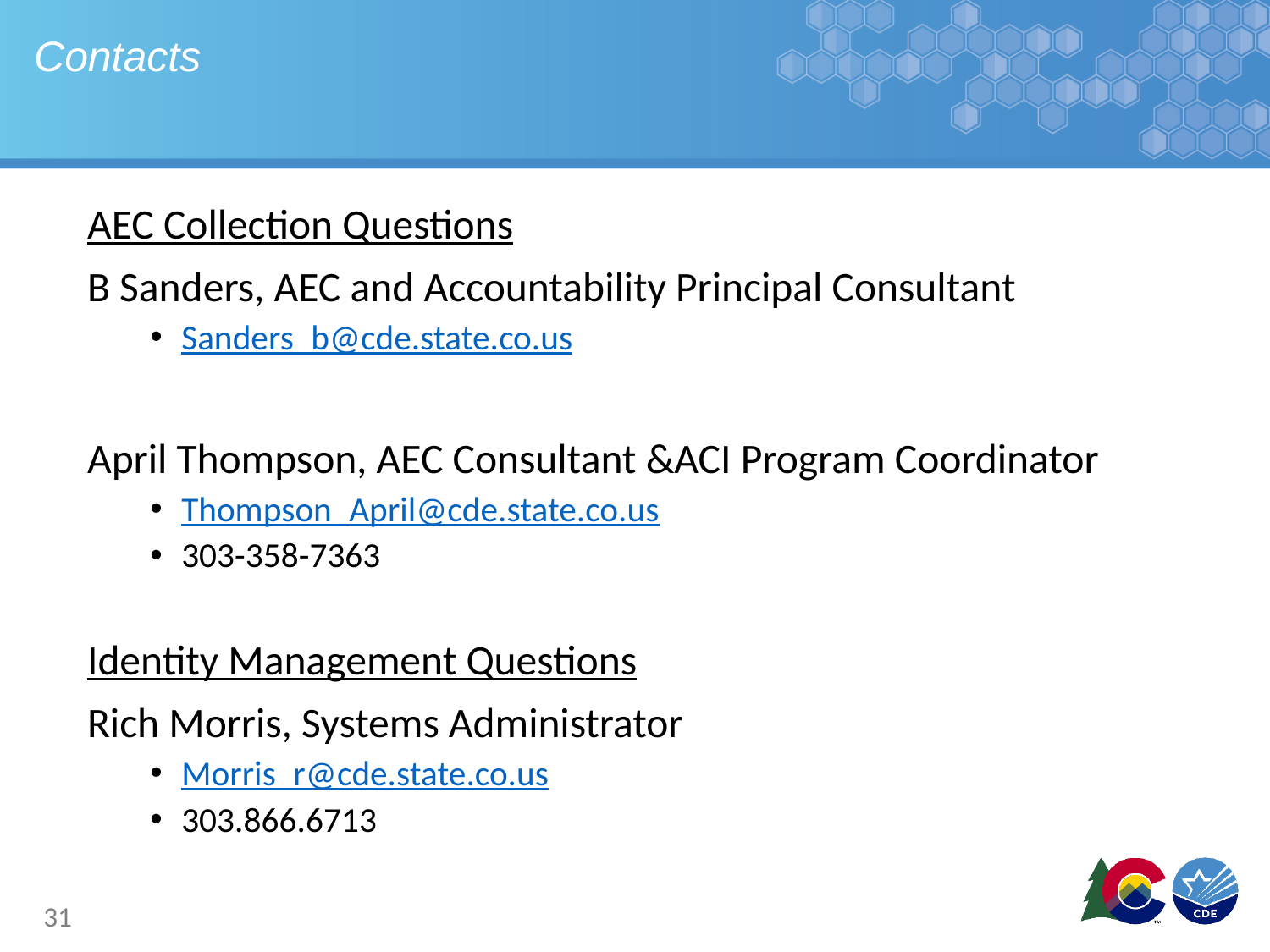

# Contacts
AEC Collection Questions
B Sanders, AEC and Accountability Principal Consultant
Sanders_b@cde.state.co.us

April Thompson, AEC Consultant &ACI Program Coordinator
Thompson_April@cde.state.co.us
303-358-7363

Identity Management Questions
Rich Morris, Systems Administrator
Morris_r@cde.state.co.us
303.866.6713

31